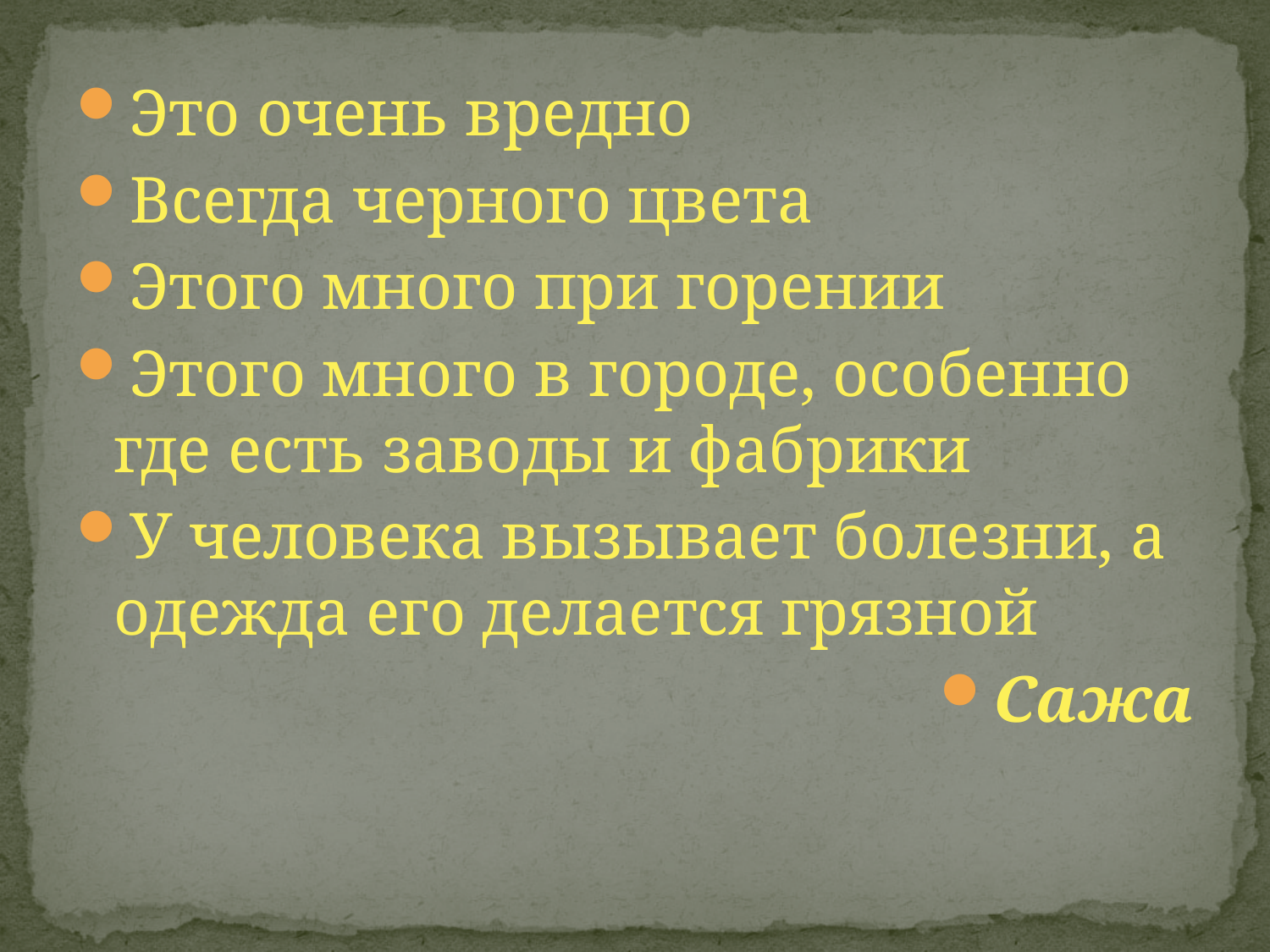

#
Это очень вредно
Всегда черного цвета
Этого много при горении
Этого много в городе, особенно где есть заводы и фабрики
У человека вызывает болезни, а одежда его делается грязной
Сажа